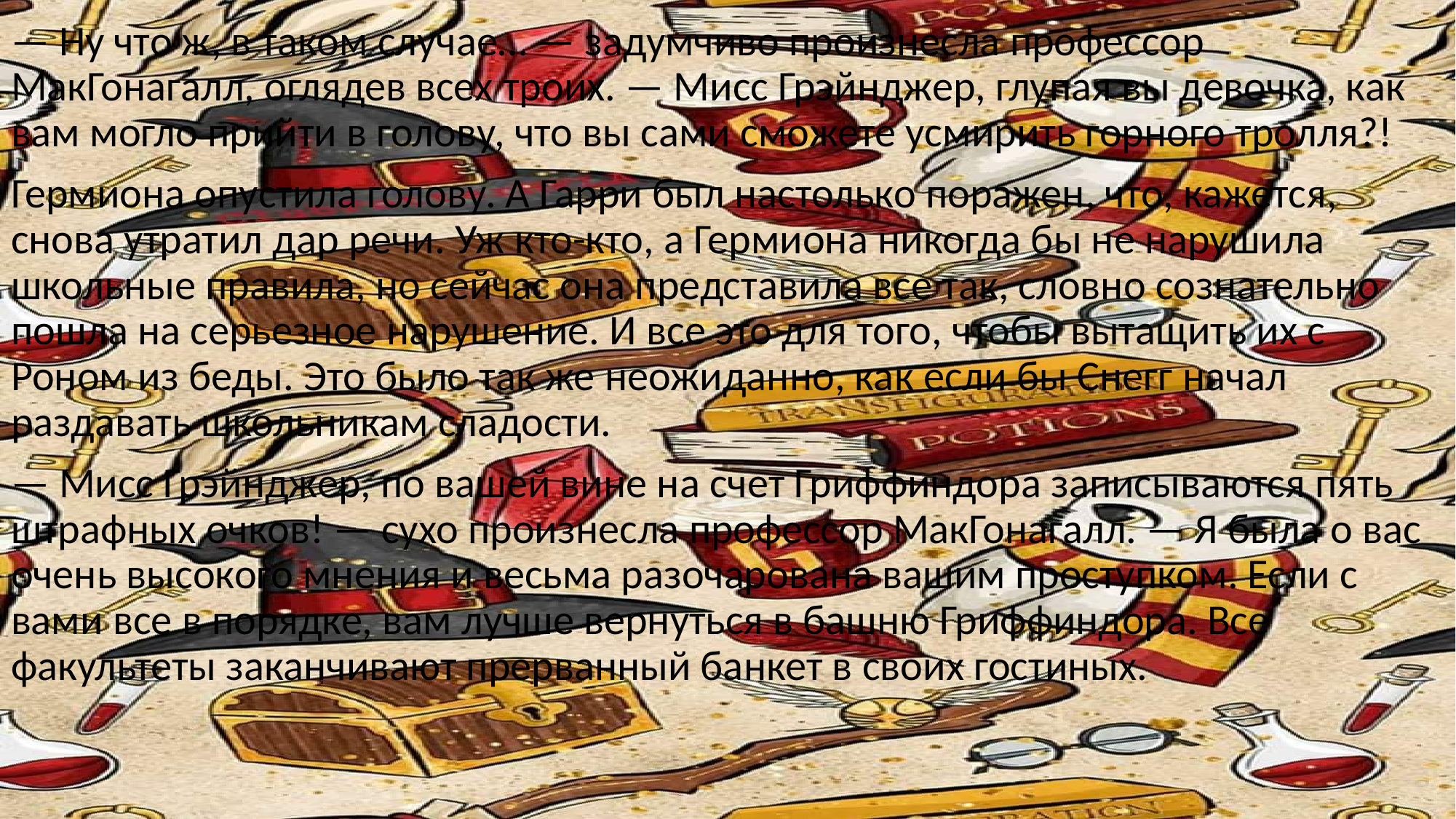

— Ну что ж, в таком случае… — задумчиво произнесла профессор МакГонагалл, оглядев всех троих. — Мисс Грэйнджер, глупая вы девочка, как вам могло прийти в голову, что вы сами сможете усмирить горного тролля?!
Гермиона опустила голову. А Гарри был настолько поражен, что, кажется, снова утратил дар речи. Уж кто-кто, а Гермиона никогда бы не нарушила школьные правила, но сейчас она представила все так, словно сознательно пошла на серьезное нарушение. И все это для того, чтобы вытащить их с Роном из беды. Это было так же неожиданно, как если бы Снегг начал раздавать школьникам сладости.
— Мисс Грэйнджер, по вашей вине на счет Гриффиндора записываются пять штрафных очков! — сухо произнесла профессор МакГонагалл. — Я была о вас очень высокого мнения и весьма разочарована вашим проступком. Если с вами все в порядке, вам лучше вернуться в башню Гриффиндора. Все факультеты заканчивают прерванный банкет в своих гостиных.